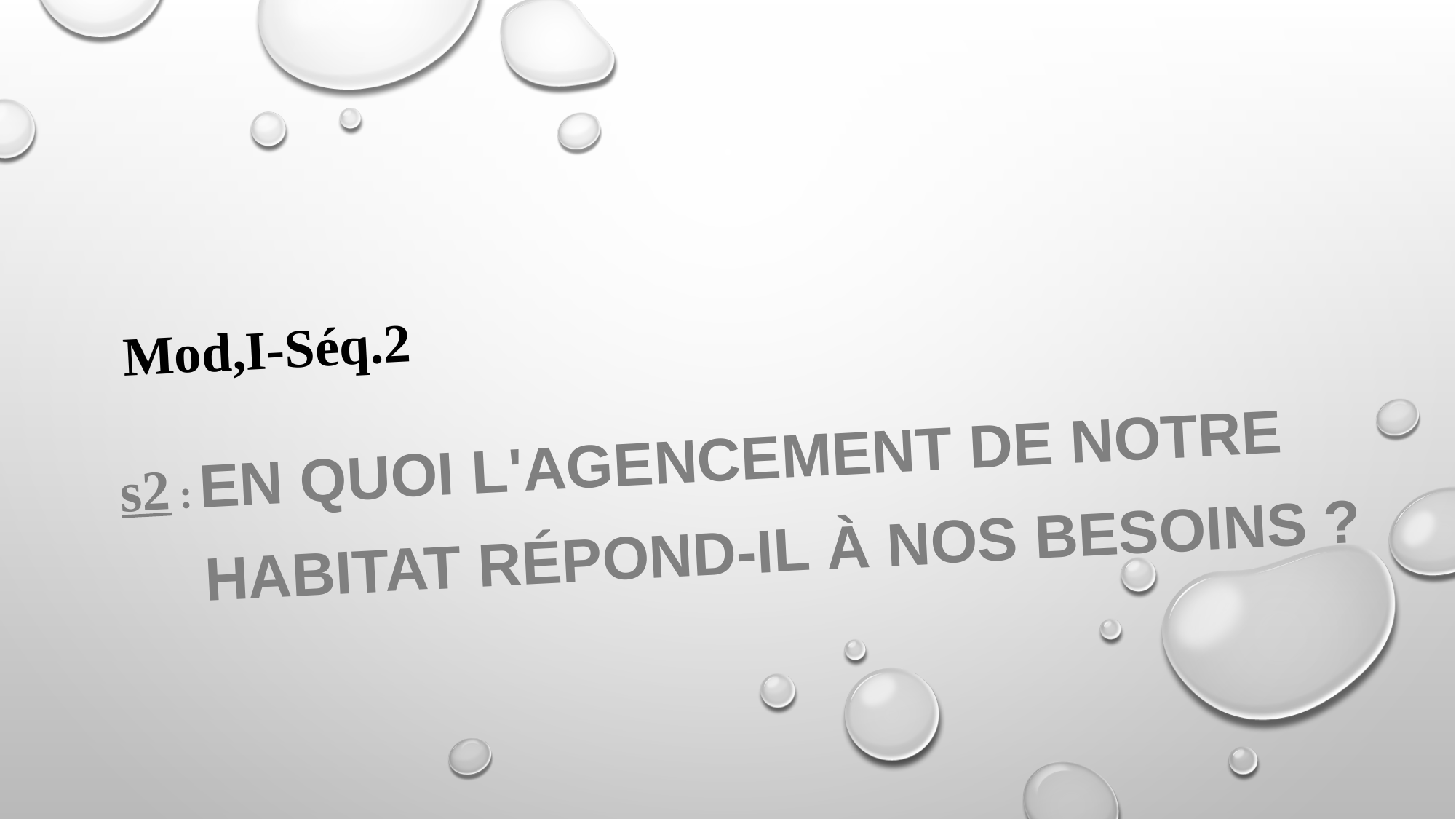

# Mod,I-Séq.2
s2 :  en quoi l'agencement de notre
      habitat répond-il à nos besoins ?